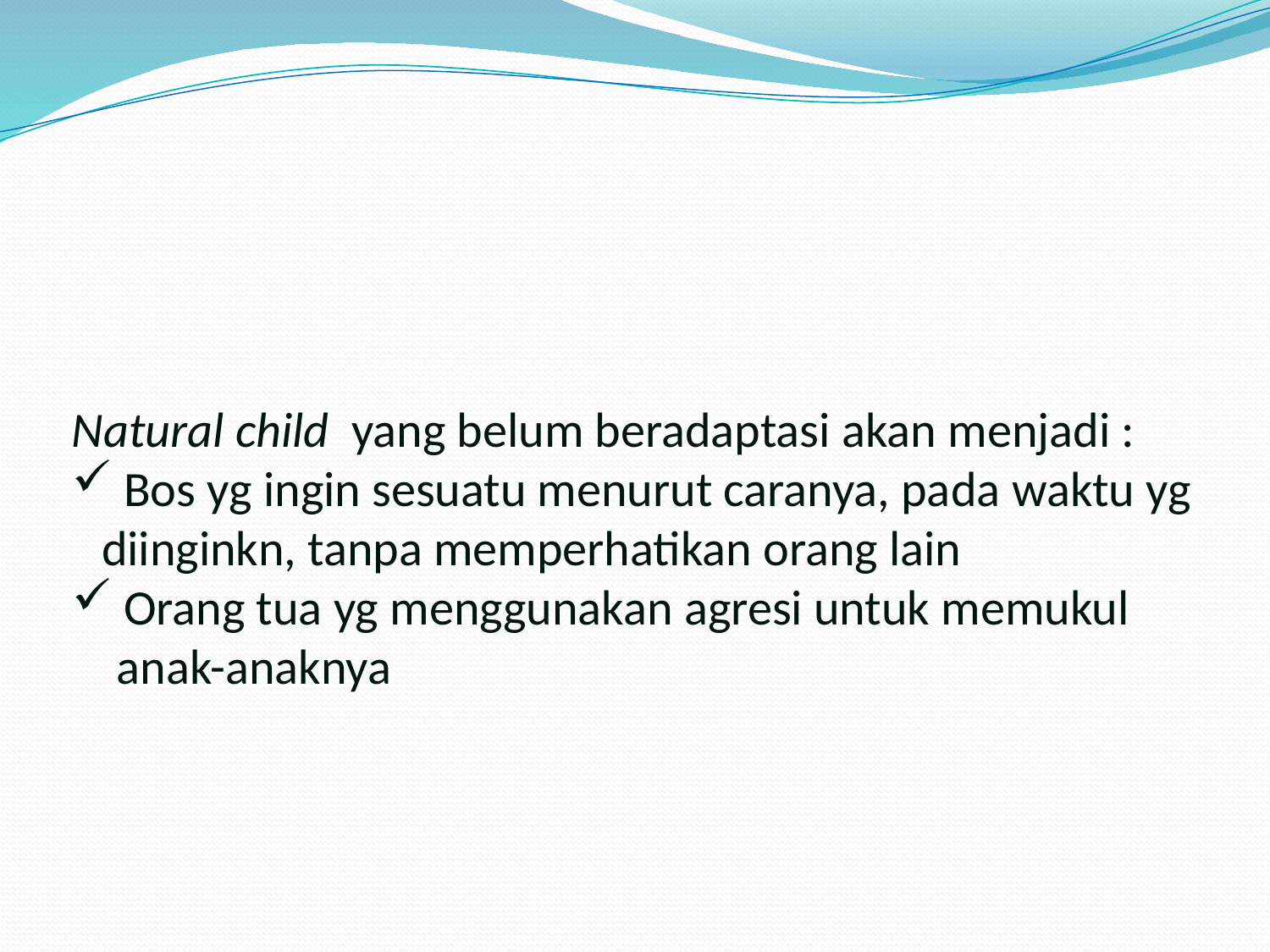

#

Natural child  yang belum beradaptasi akan menjadi :
 Bos yg ingin sesuatu menurut caranya, pada waktu yg diinginkn, tanpa memperhatikan orang lain
 Orang tua yg menggunakan agresi untuk memukul
    anak-anaknya